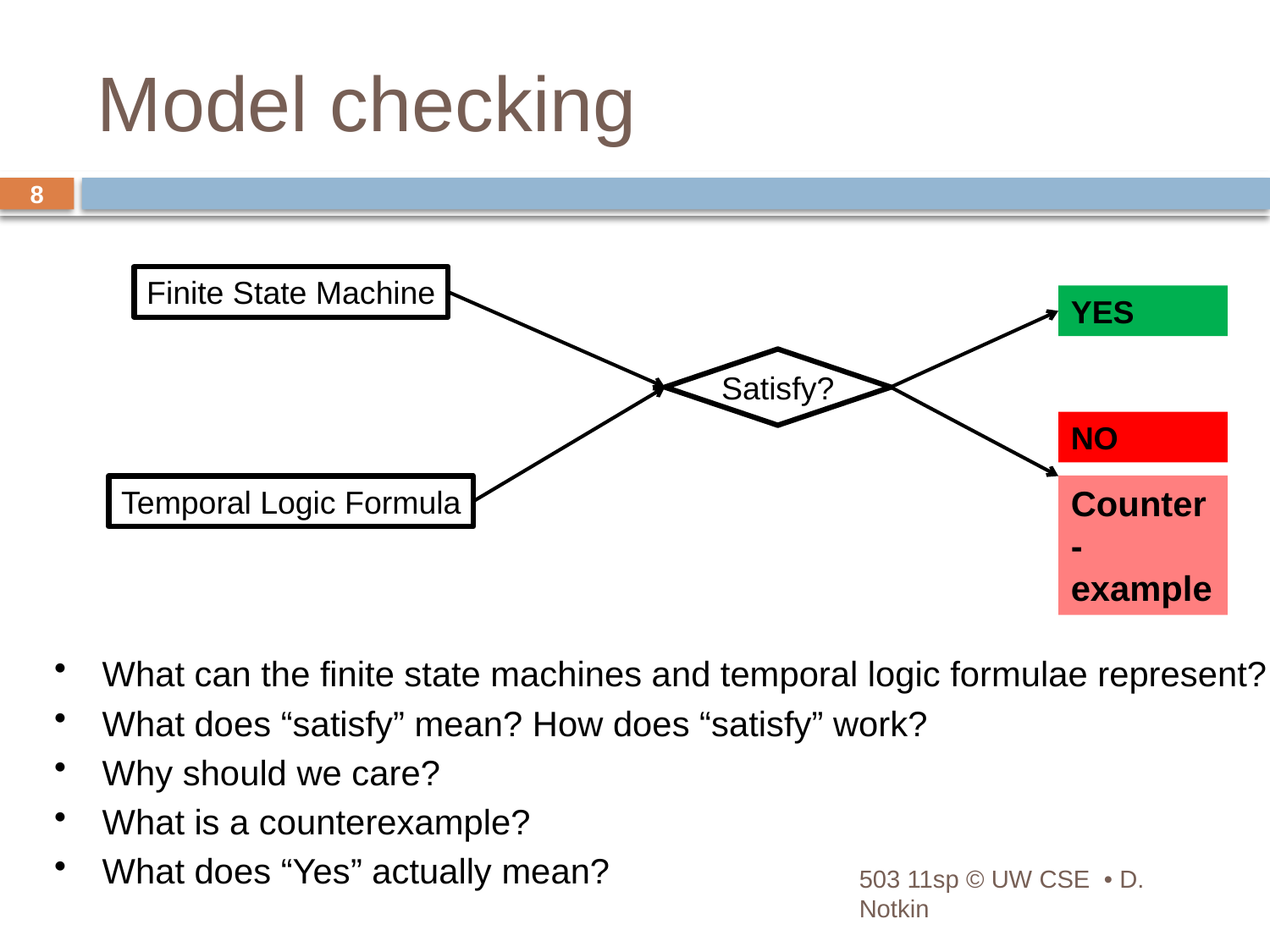

# Model checking
8
Finite State Machine
YES
Satisfy?
NO
Counter-example
Temporal Logic Formula
What can the finite state machines and temporal logic formulae represent?
What does “satisfy” mean? How does “satisfy” work?
Why should we care?
What is a counterexample?
What does “Yes” actually mean?
503 11sp © UW CSE  • D. Notkin